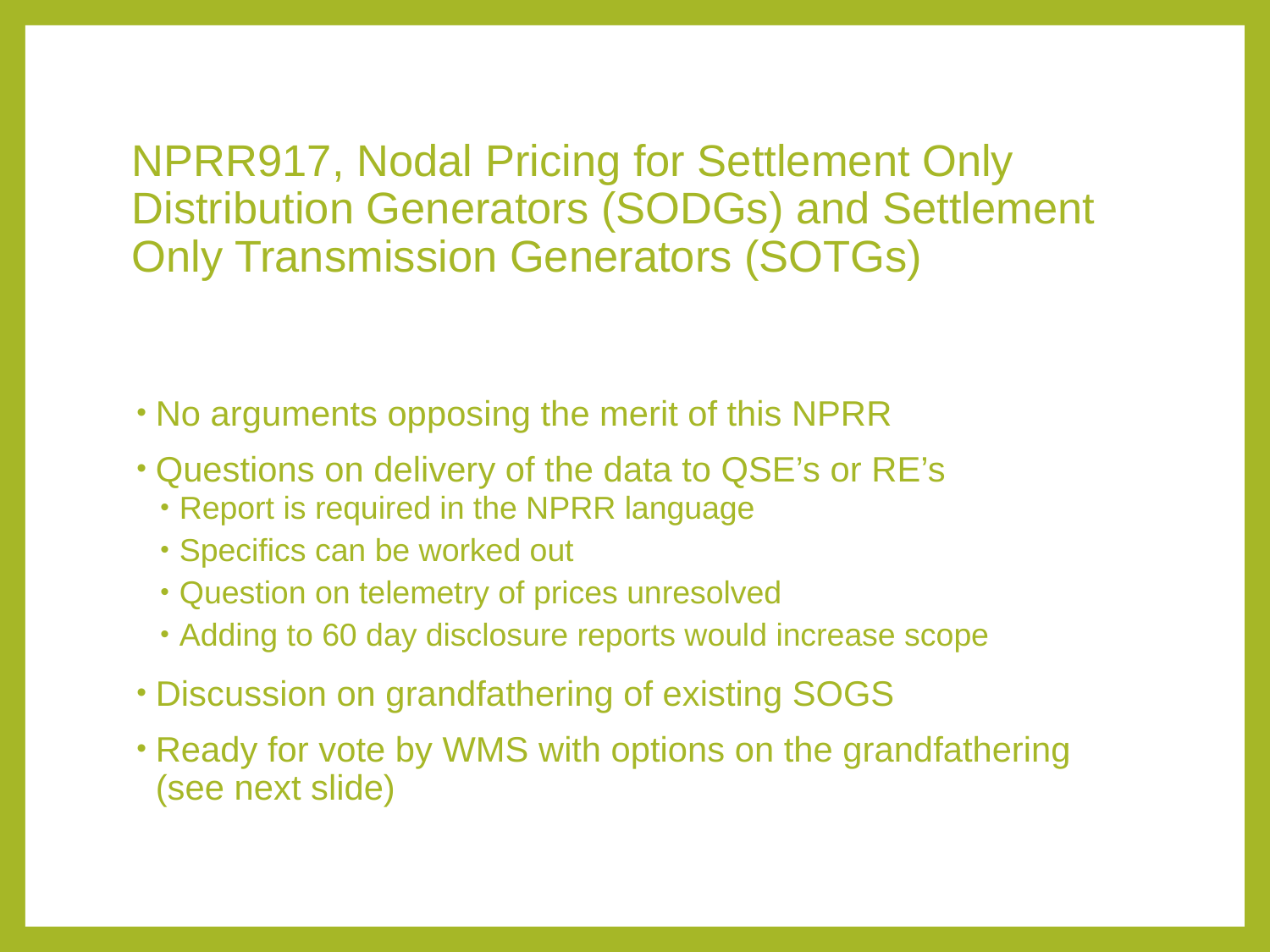

# NPRR917, Nodal Pricing for Settlement Only Distribution Generators (SODGs) and Settlement Only Transmission Generators (SOTGs)
No arguments opposing the merit of this NPRR
Questions on delivery of the data to QSE’s or RE’s
Report is required in the NPRR language
Specifics can be worked out
Question on telemetry of prices unresolved
Adding to 60 day disclosure reports would increase scope
Discussion on grandfathering of existing SOGS
Ready for vote by WMS with options on the grandfathering (see next slide)